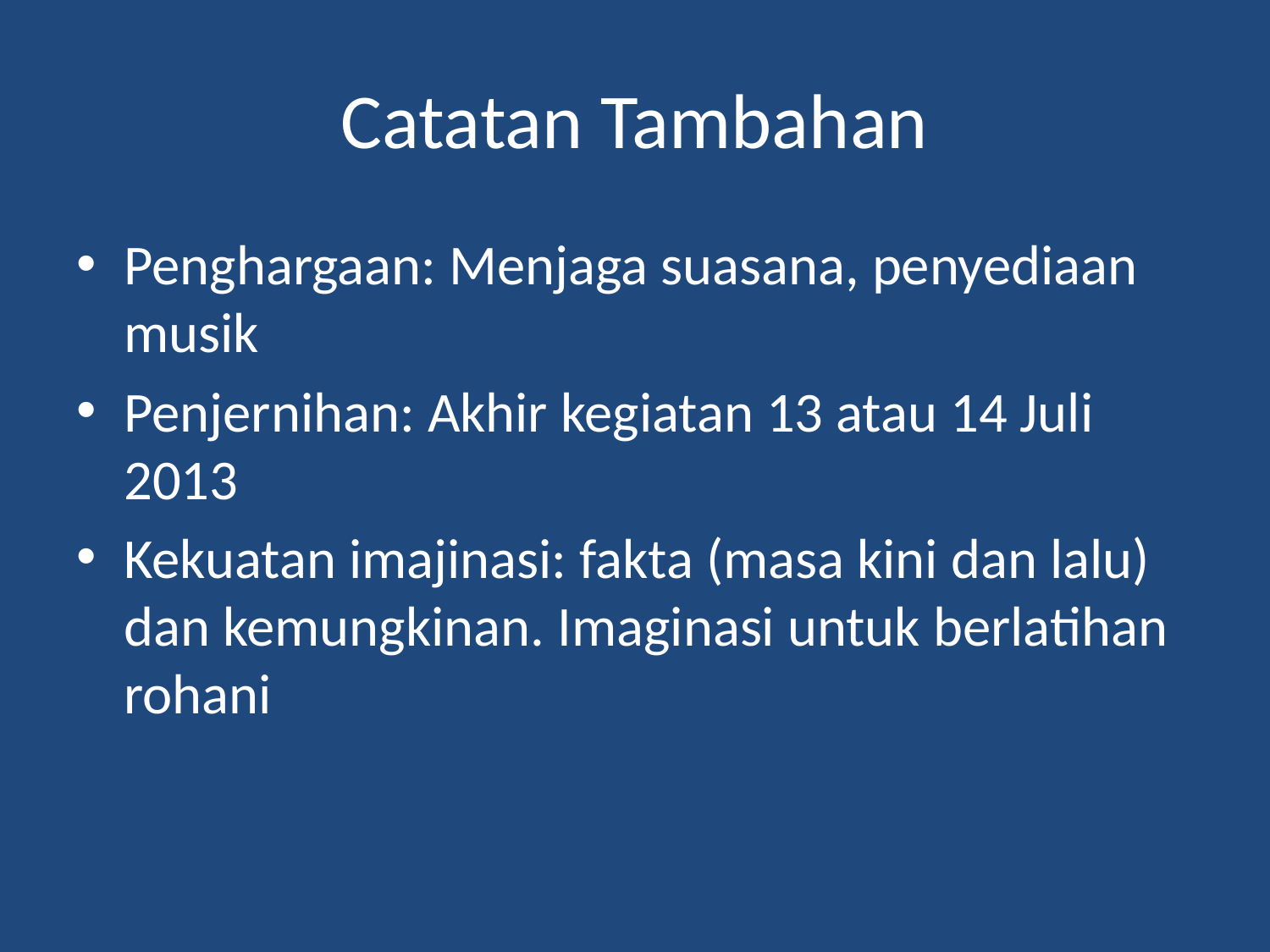

# Catatan Tambahan
Penghargaan: Menjaga suasana, penyediaan musik
Penjernihan: Akhir kegiatan 13 atau 14 Juli 2013
Kekuatan imajinasi: fakta (masa kini dan lalu) dan kemungkinan. Imaginasi untuk berlatihan rohani